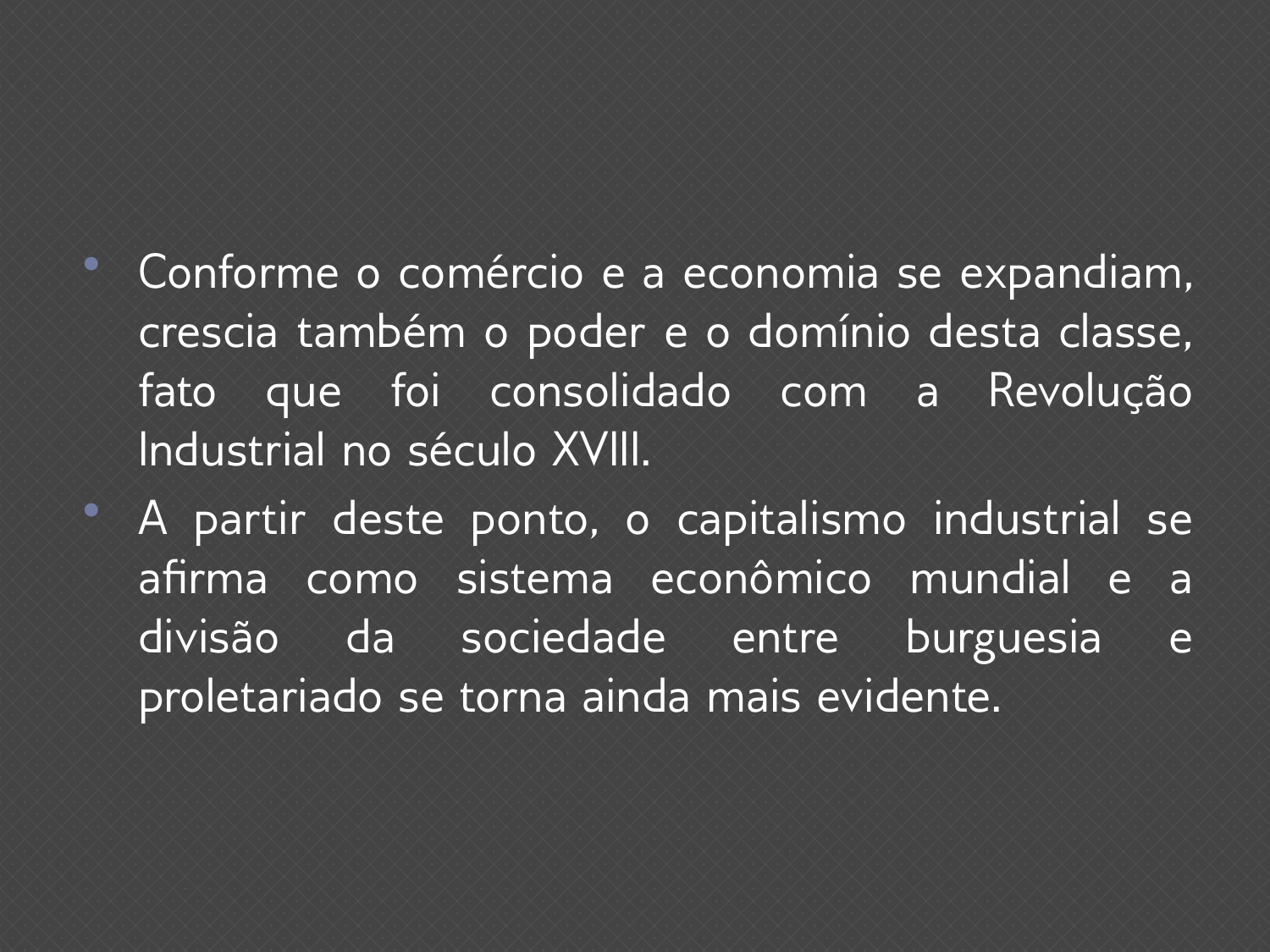

#
Conforme o comércio e a economia se expandiam, crescia também o poder e o domínio desta classe, fato que foi consolidado com a Revolução Industrial no século XVIII.
A partir deste ponto, o capitalismo industrial se afirma como sistema econômico mundial e a divisão da sociedade entre burguesia e proletariado se torna ainda mais evidente.